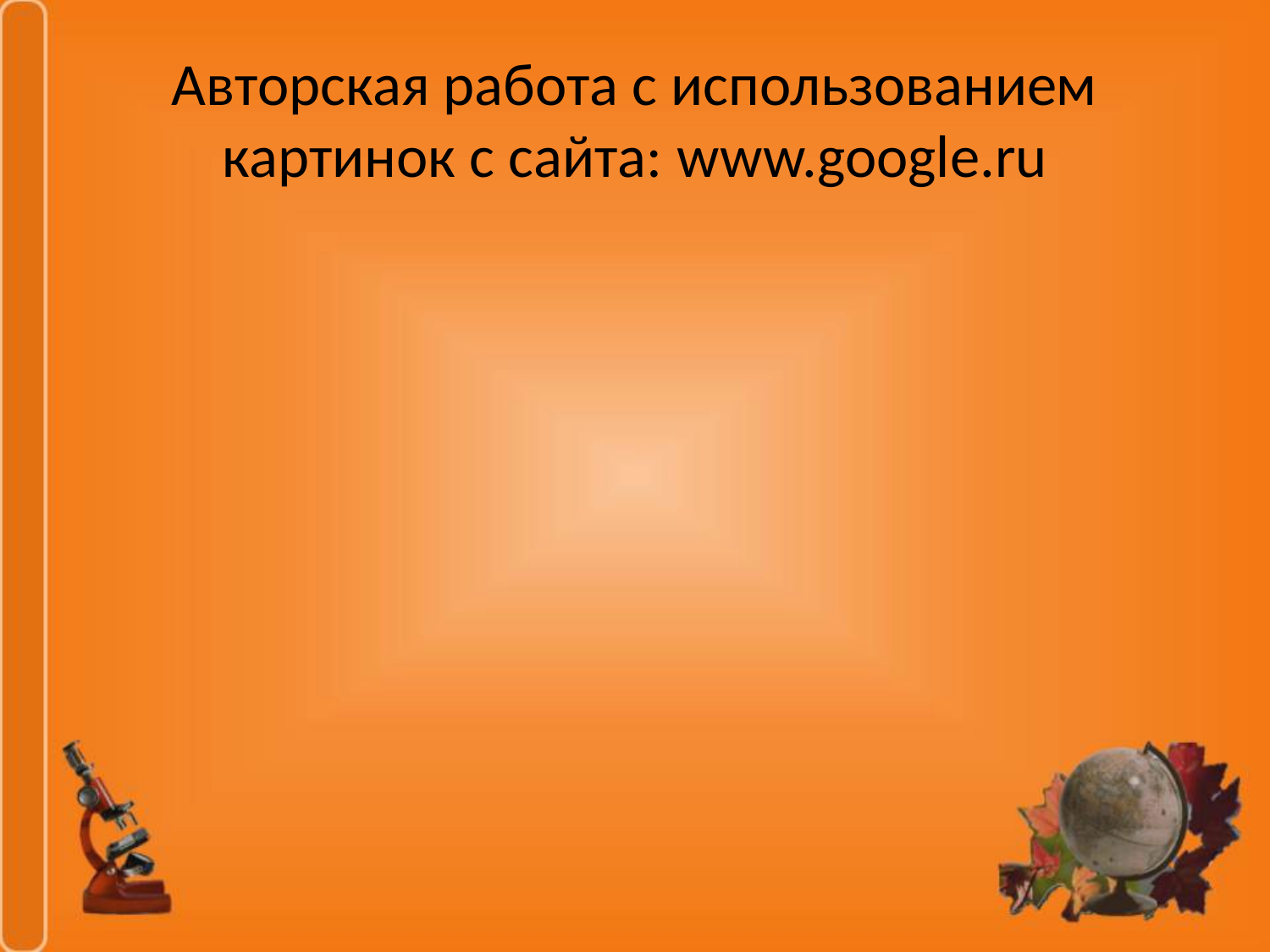

# Авторская работа с использованием картинок с сайта: www.google.ru